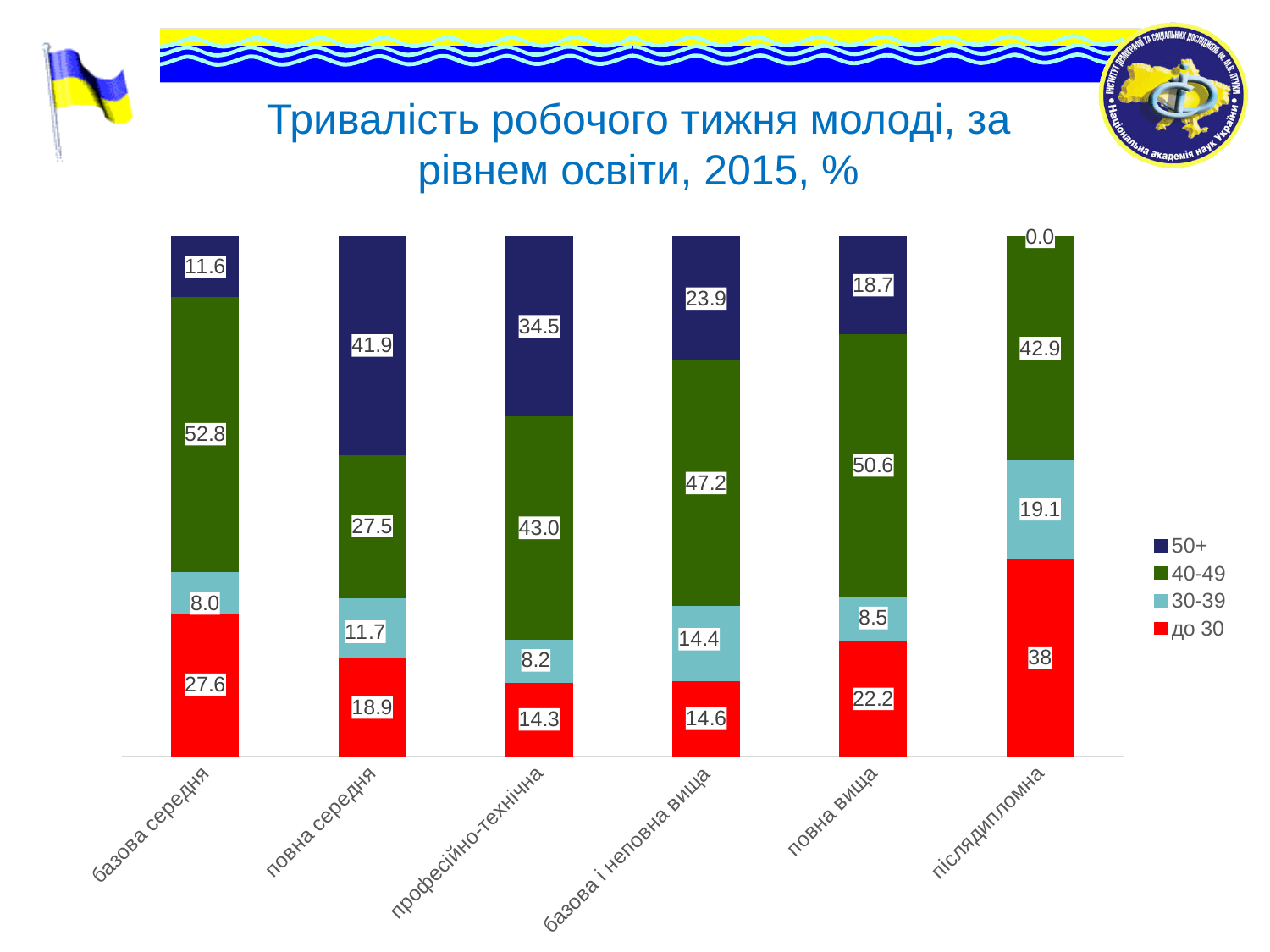

# Тривалість робочого тижня молоді, за рівнем освіти, 2015, %

### Chart

| Category | до 30 | 30-39 | 40-49 | 50+ |
|---|---|---|---|---|
| базова середня | 27.6 | 8.0 | 52.8 | 11.6 |
| повна середня | 18.9 | 11.7 | 27.5 | 41.9 |
| професійно-технічна | 14.3 | 8.2 | 43.0 | 34.5 |
| базова і неповна вища | 14.6 | 14.4 | 47.2 | 23.9 |
| повна вища | 22.2 | 8.5 | 50.6 | 18.7 |
| післядипломна | 38.0 | 19.1 | 42.9 | 0.0 |